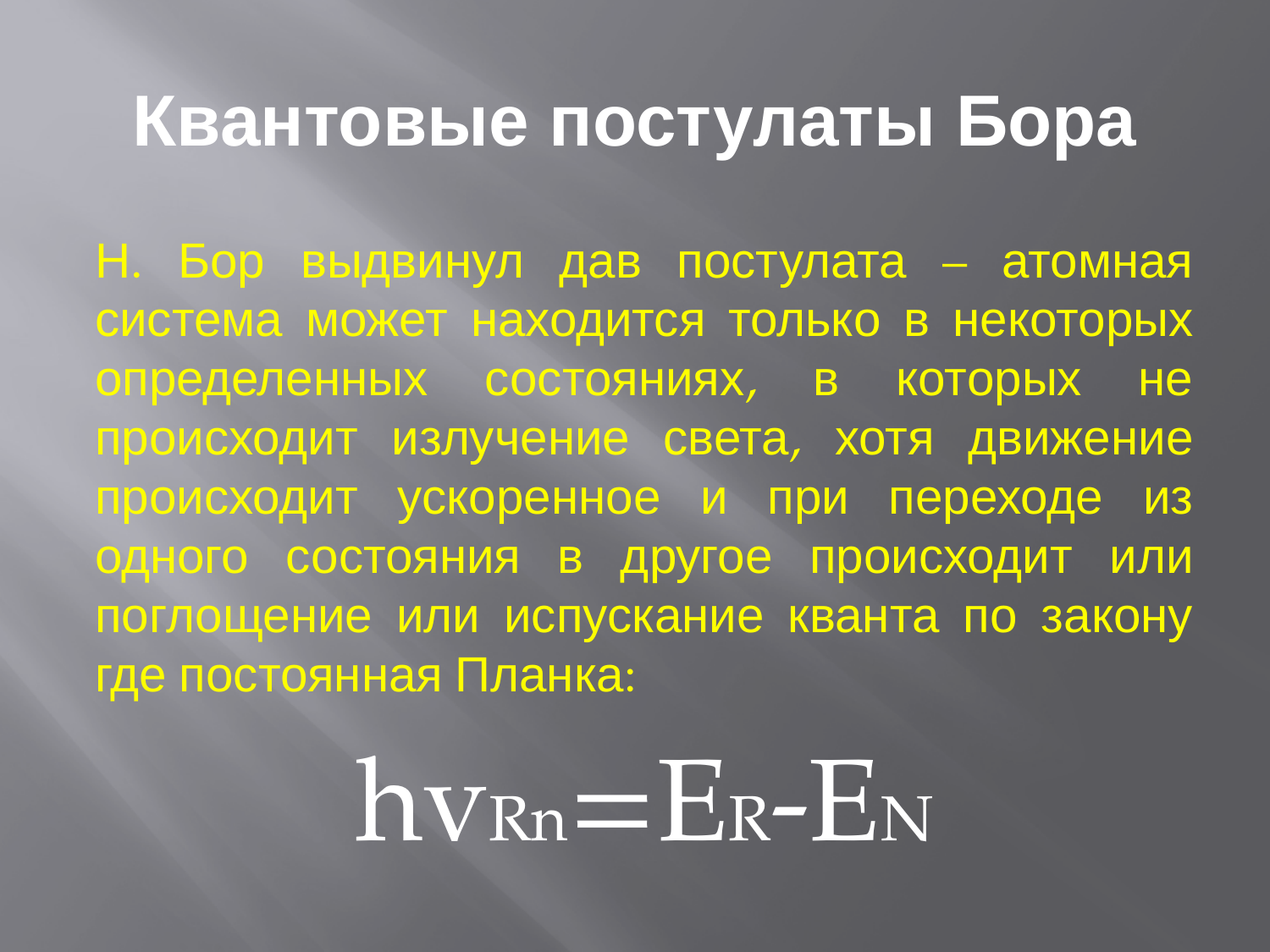

# Квантовые постулаты Бора
Н. Бор выдвинул дав постулата – атомная система может находится только в некоторых определенных состояниях, в которых не происходит излучение света, хотя движение происходит ускоренное и при переходе из одного состояния в другое происходит или поглощение или испускание кванта по закону где постоянная Планка:
hvRn=ER-EN